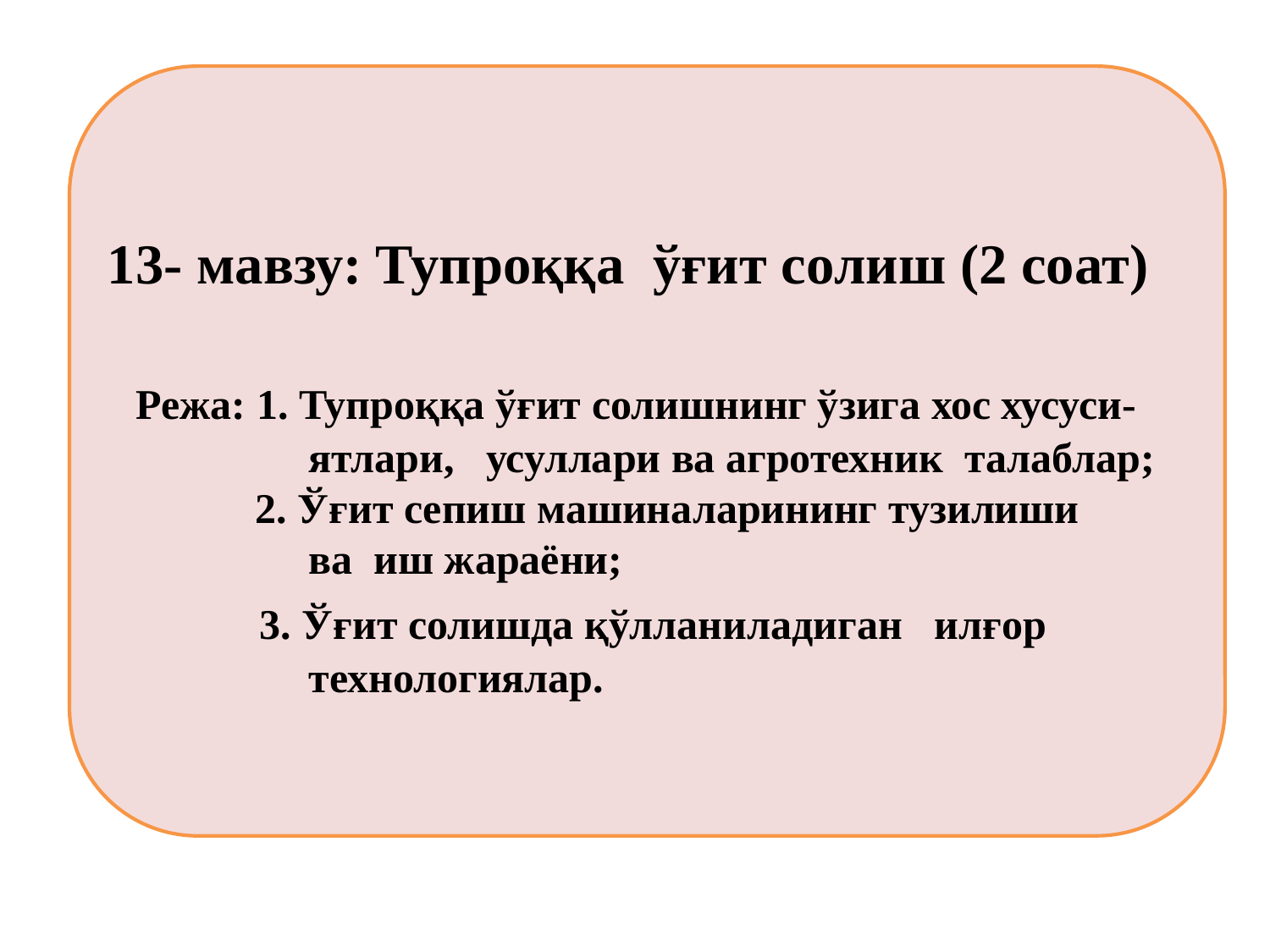

13- мавзу: Тупроққа  ўғит солиш (2 соат)

  Режа: 1. Тупроққа ўғит солишнинг ўзига хос хусуси-
                   ятлари,   усуллари ва агротехник  талаблар;
              2. Ўғит сепиш машиналарининг тузилиши
                   ва  иш жараёни;
            3. Ўғит солишда қўлланиладиган   илғор
                   технологиялар.